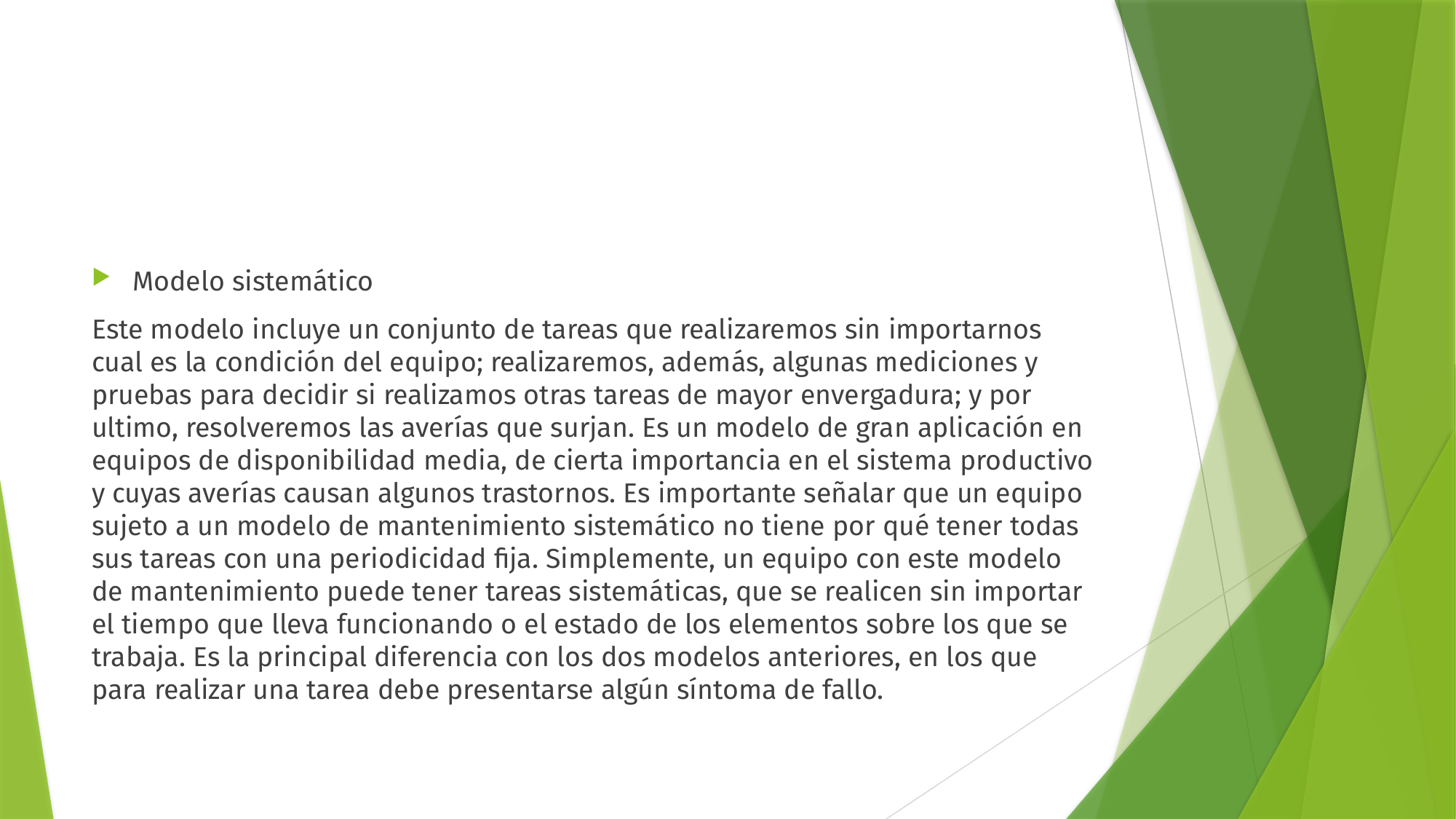

#
Modelo sistemático
Este modelo incluye un conjunto de tareas que realizaremos sin importarnos cual es la condición del equipo; realizaremos, además, algunas mediciones y pruebas para decidir si realizamos otras tareas de mayor envergadura; y por ultimo, resolveremos las averías que surjan. Es un modelo de gran aplicación en equipos de disponibilidad media, de cierta importancia en el sistema productivo y cuyas averías causan algunos trastornos. Es importante señalar que un equipo sujeto a un modelo de mantenimiento sistemático no tiene por qué tener todas sus tareas con una periodicidad fija. Simplemente, un equipo con este modelo de mantenimiento puede tener tareas sistemáticas, que se realicen sin importar el tiempo que lleva funcionando o el estado de los elementos sobre los que se trabaja. Es la principal diferencia con los dos modelos anteriores, en los que para realizar una tarea debe presentarse algún síntoma de fallo.